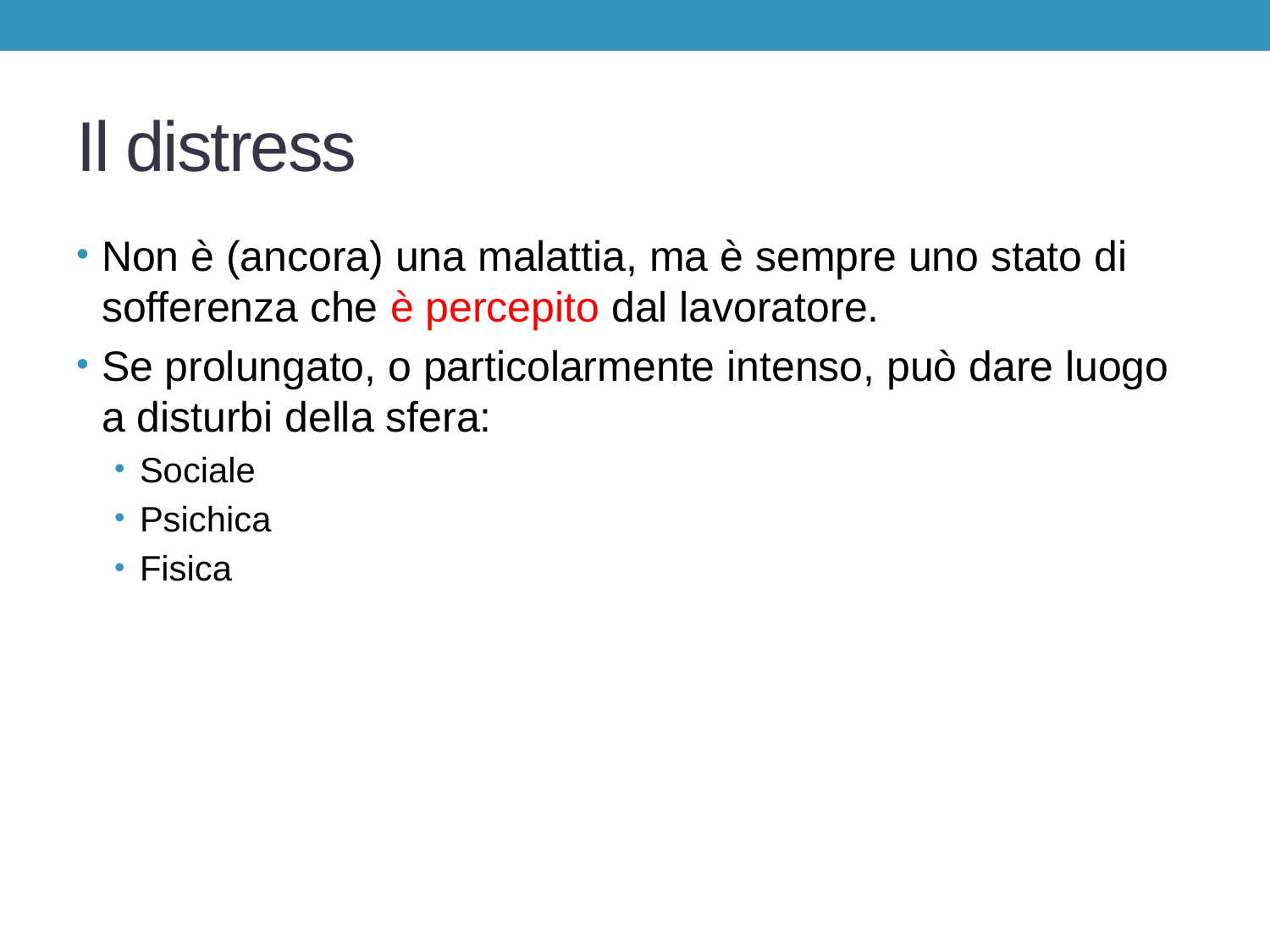

# Il distress
Non è (ancora) una malattia, ma è sempre uno stato di sofferenza che è percepito dal lavoratore.
Se prolungato, o particolarmente intenso, può dare luogo a disturbi della sfera:
Sociale
Psichica
Fisica